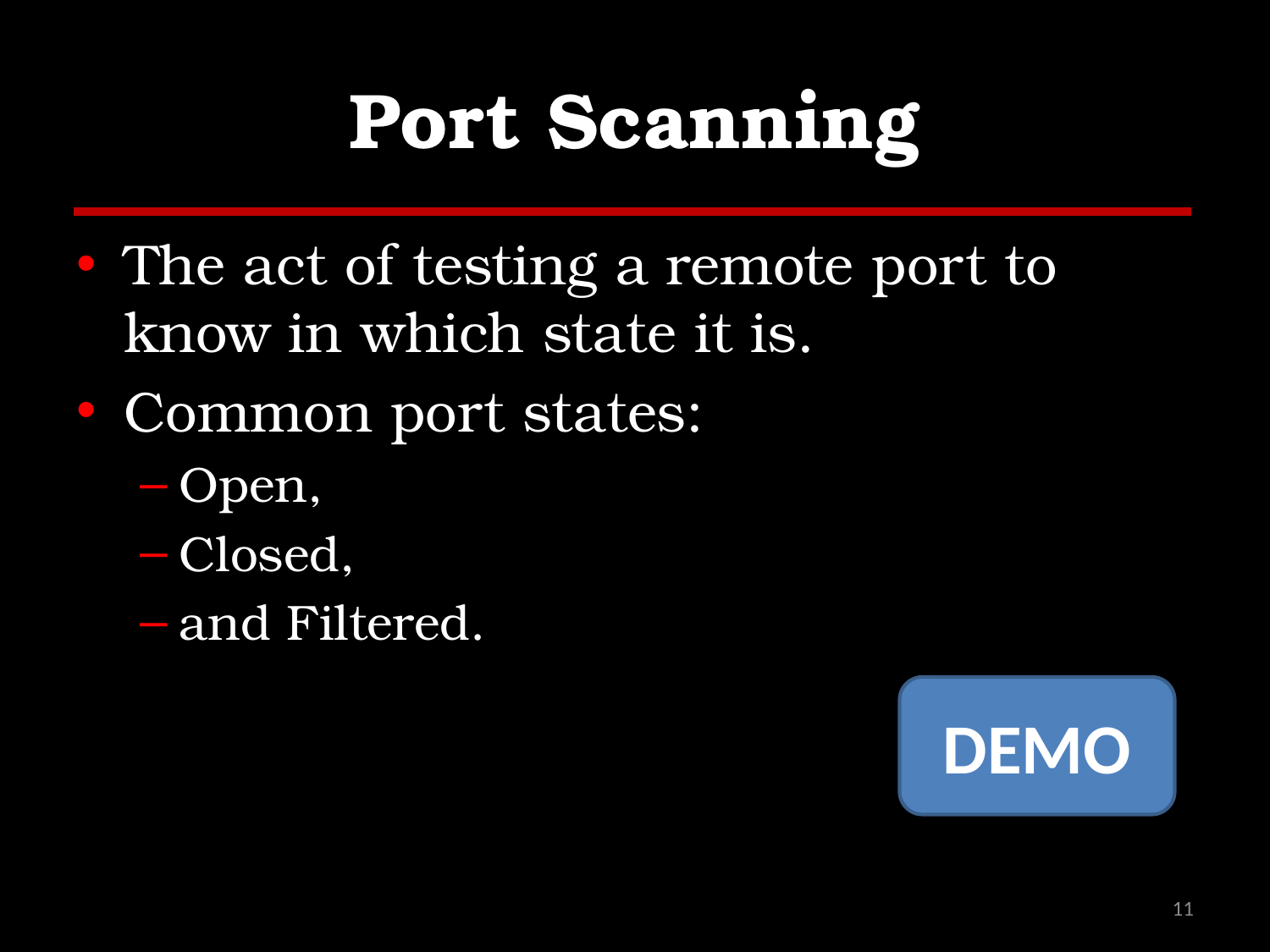

# Port Scanning
The act of testing a remote port to know in which state it is.
Common port states:
Open,
Closed,
and Filtered.
DEMO
11